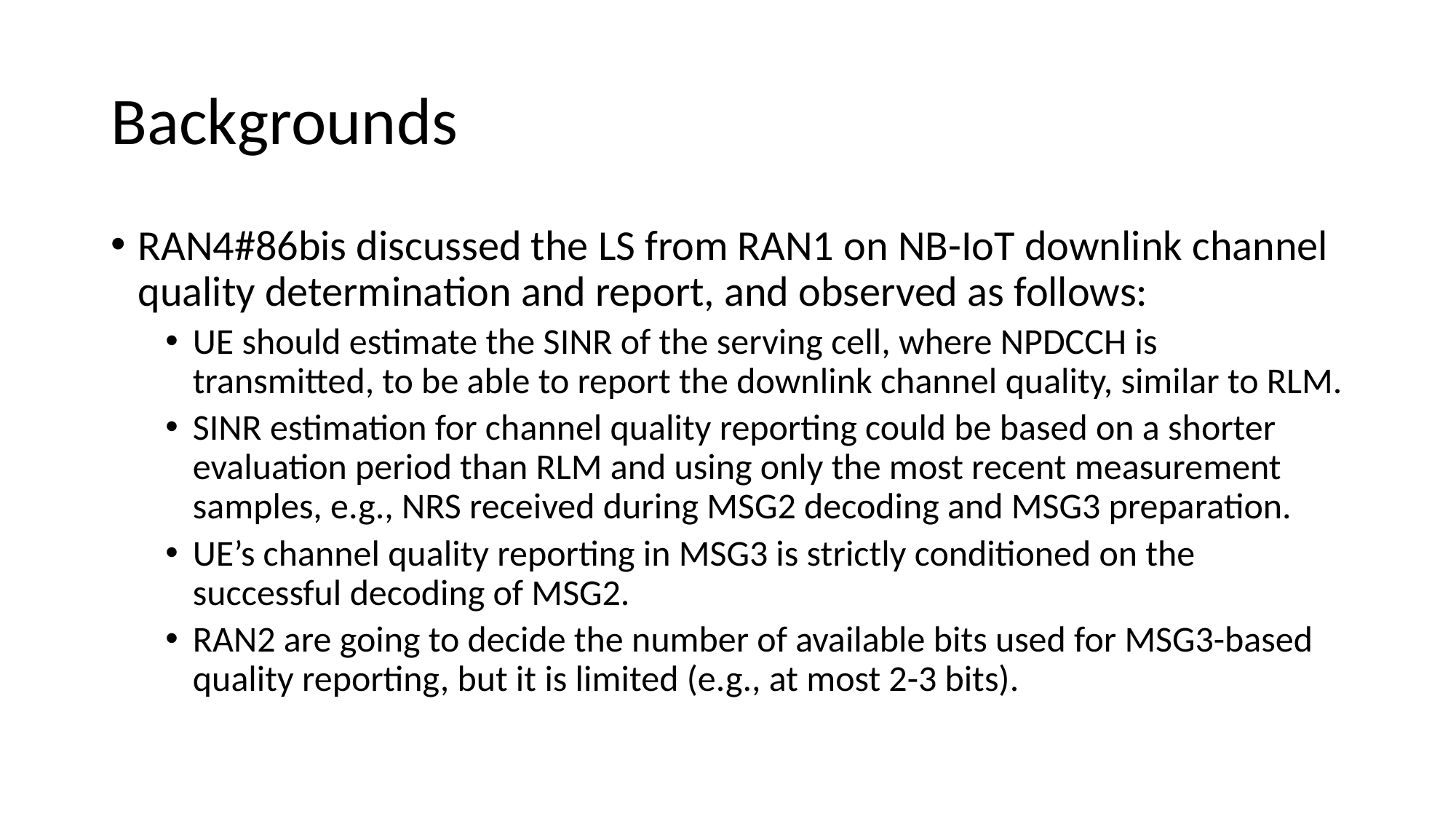

# Backgrounds
RAN4#86bis discussed the LS from RAN1 on NB-IoT downlink channel quality determination and report, and observed as follows:
UE should estimate the SINR of the serving cell, where NPDCCH is transmitted, to be able to report the downlink channel quality, similar to RLM.
SINR estimation for channel quality reporting could be based on a shorter evaluation period than RLM and using only the most recent measurement samples, e.g., NRS received during MSG2 decoding and MSG3 preparation.
UE’s channel quality reporting in MSG3 is strictly conditioned on the successful decoding of MSG2.
RAN2 are going to decide the number of available bits used for MSG3-based quality reporting, but it is limited (e.g., at most 2-3 bits).